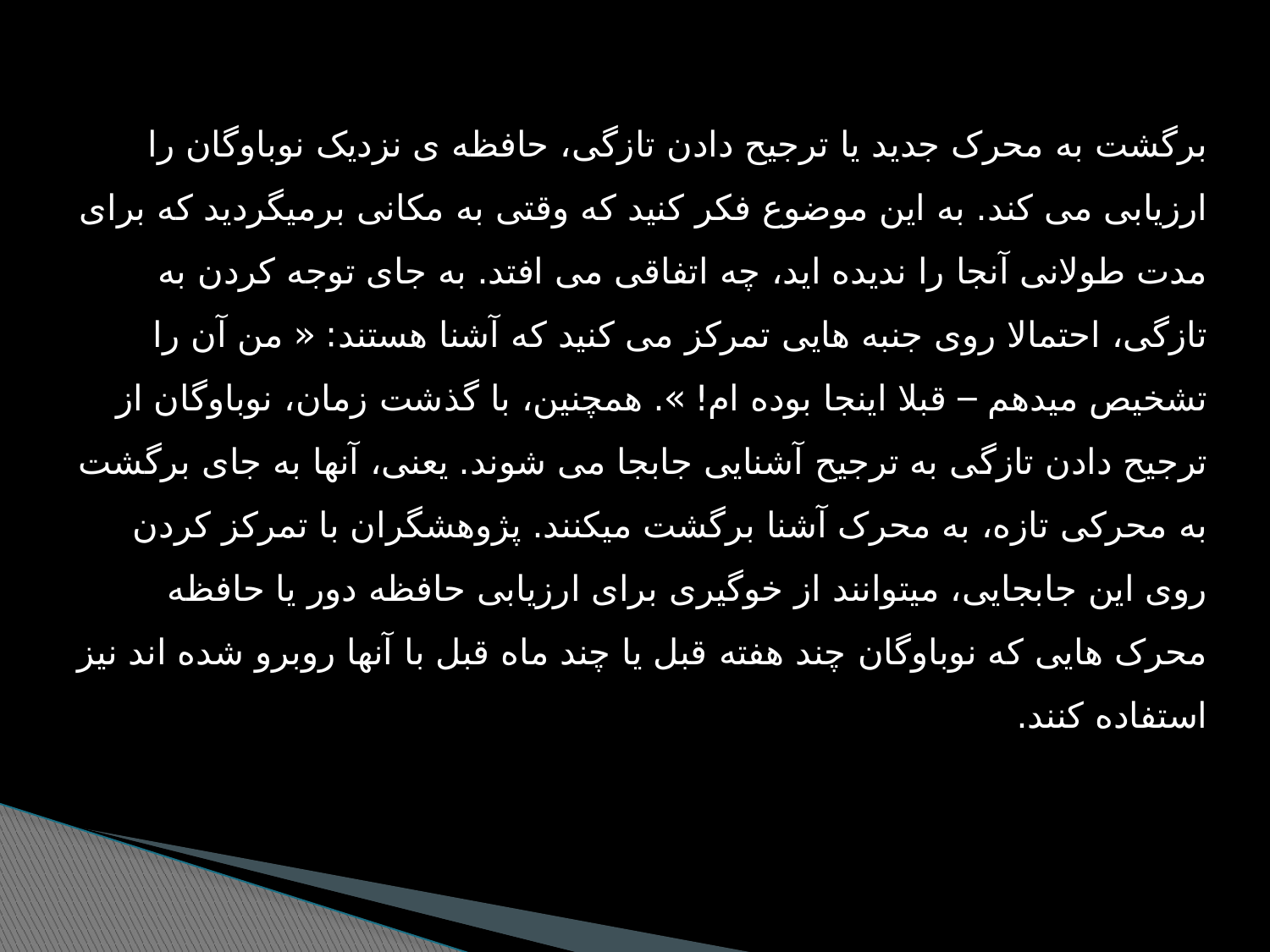

برگشت به محرک جدید یا ترجیح دادن تازگی، حافظه ی نزدیک نوباوگان را ارزیابی می کند. به این موضوع فکر کنید که وقتی به مکانی برمیگردید که برای مدت طولانی آنجا را ندیده اید، چه اتفاقی می افتد. به جای توجه کردن به تازگی، احتمالا روی جنبه هایی تمرکز می کنید که آشنا هستند: « من آن را تشخیص میدهم – قبلا اینجا بوده ام! ». همچنین، با گذشت زمان، نوباوگان از ترجیح دادن تازگی به ترجیح آشنایی جابجا می شوند. یعنی، آنها به جای برگشت به محرکی تازه، به محرک آشنا برگشت میکنند. پژوهشگران با تمرکز کردن روی این جابجایی، میتوانند از خوگیری برای ارزیابی حافظه دور یا حافظه محرک هایی که نوباوگان چند هفته قبل یا چند ماه قبل با آنها روبرو شده اند نیز استفاده کنند.